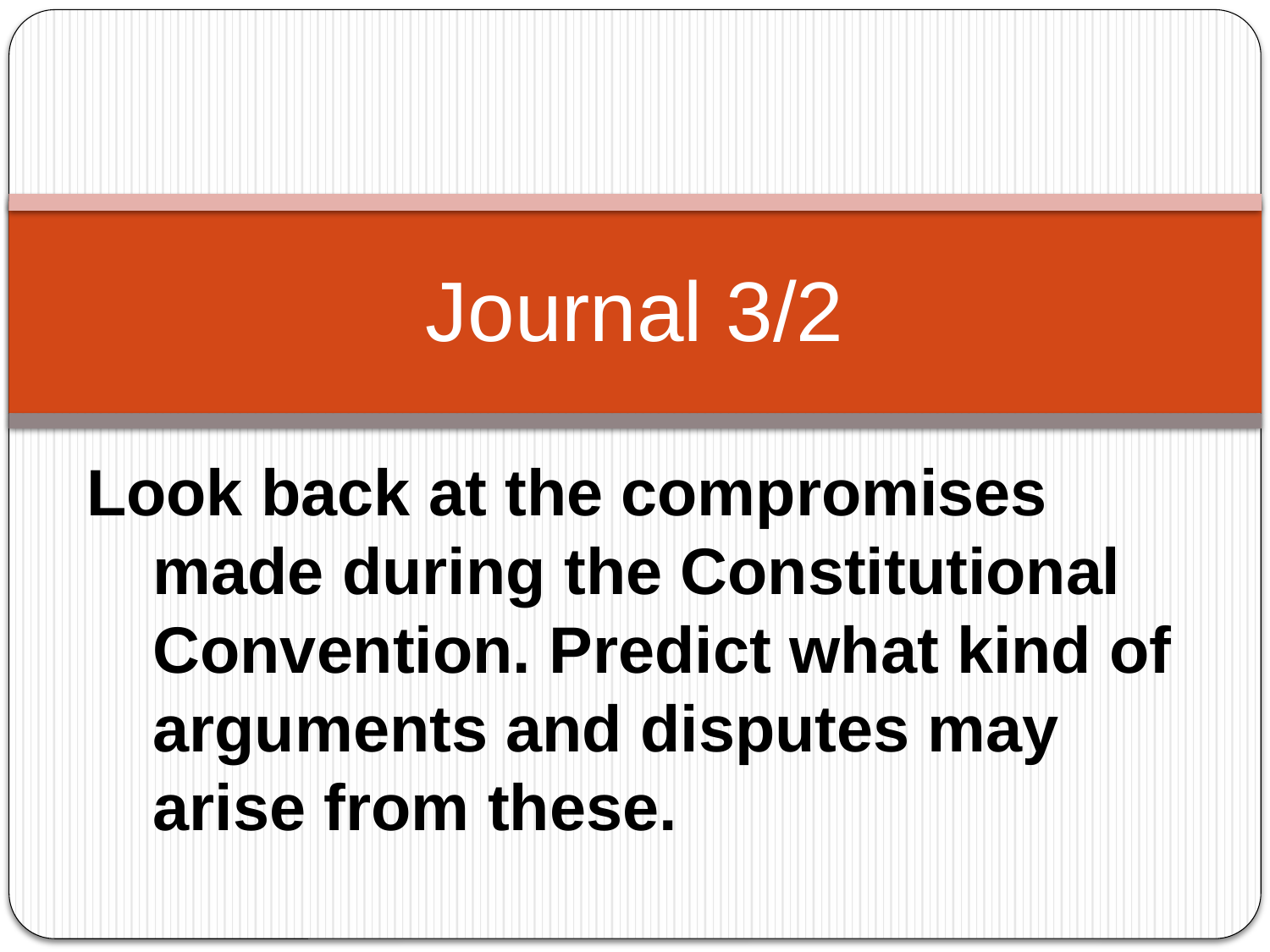

# Journal 3/2
Look back at the compromises made during the Constitutional Convention. Predict what kind of arguments and disputes may arise from these.